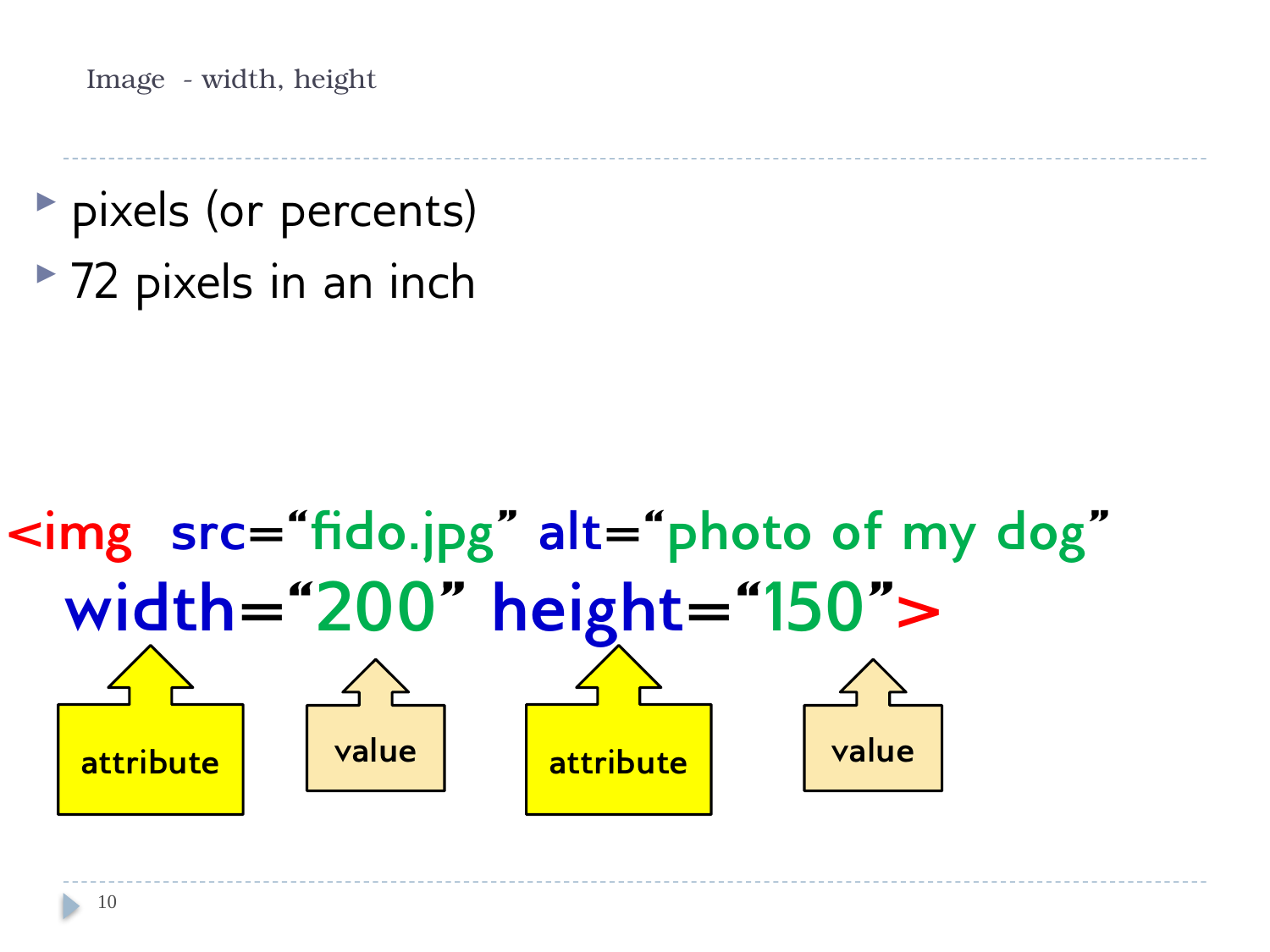

# Image  - width, height
pixels (or percents)
72 pixels in an inch

<img  src=“fido.jpg” alt=“photo of my dog”
   width=“200” height=“150”>
attribute
attribute
value
value
10